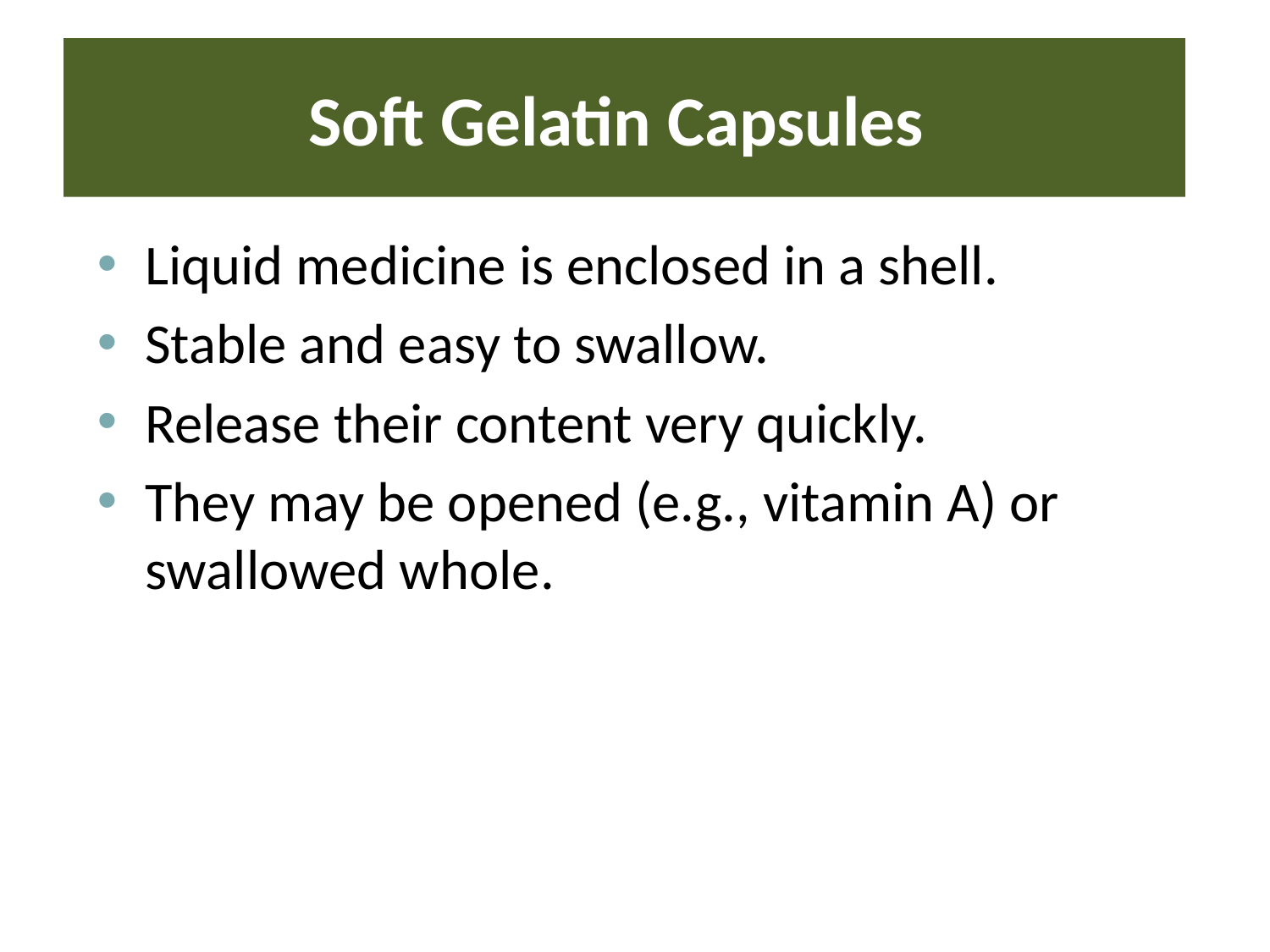

# Soft Gelatin Capsules
Liquid medicine is enclosed in a shell.
Stable and easy to swallow.
Release their content very quickly.
They may be opened (e.g., vitamin A) or swallowed whole.